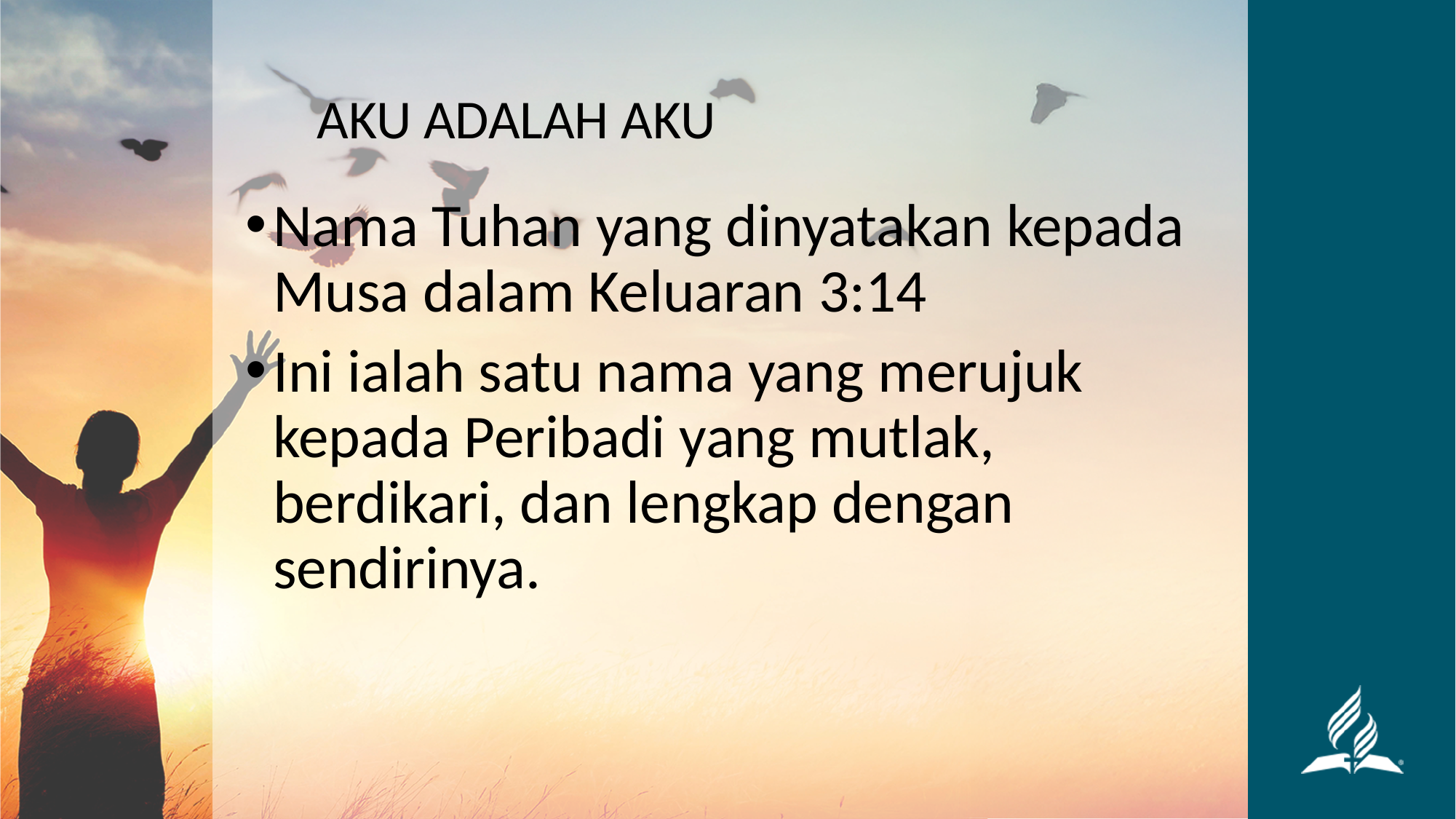

# AKU ADALAH AKU
Nama Tuhan yang dinyatakan kepada Musa dalam Keluaran 3:14
Ini ialah satu nama yang merujuk kepada Peribadi yang mutlak, berdikari, dan lengkap dengan sendirinya.